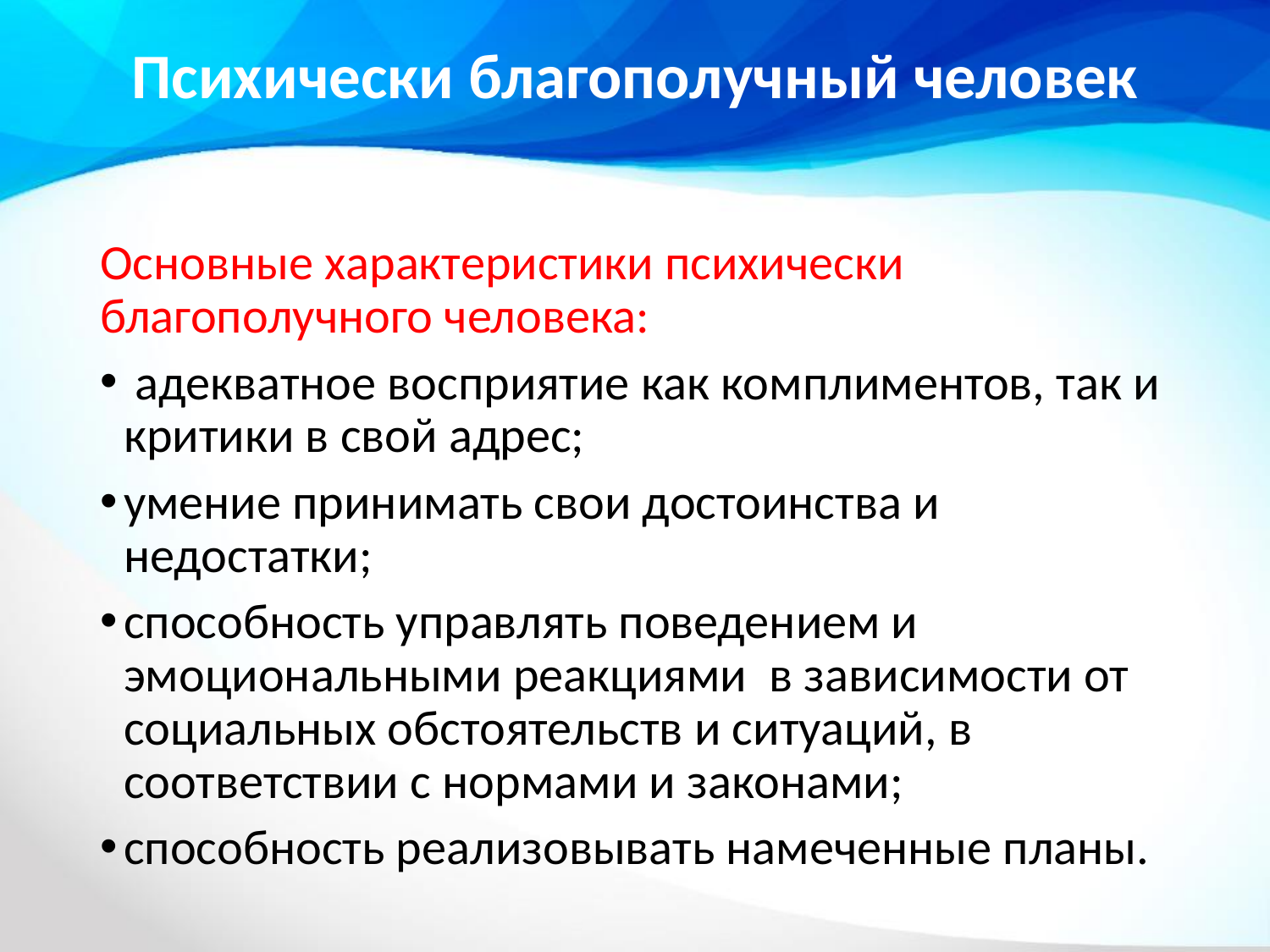

# Психически благополучный человек
Основные характеристики психически благополучного человека:
 адекватное восприятие как комплиментов, так и критики в свой адрес;
умение принимать свои достоинства и недостатки;
способность управлять поведением и эмоциональными реакциями  в зависимости от социальных обстоятельств и ситуаций, в соответствии с нормами и законами;
способность реализовывать намеченные планы.